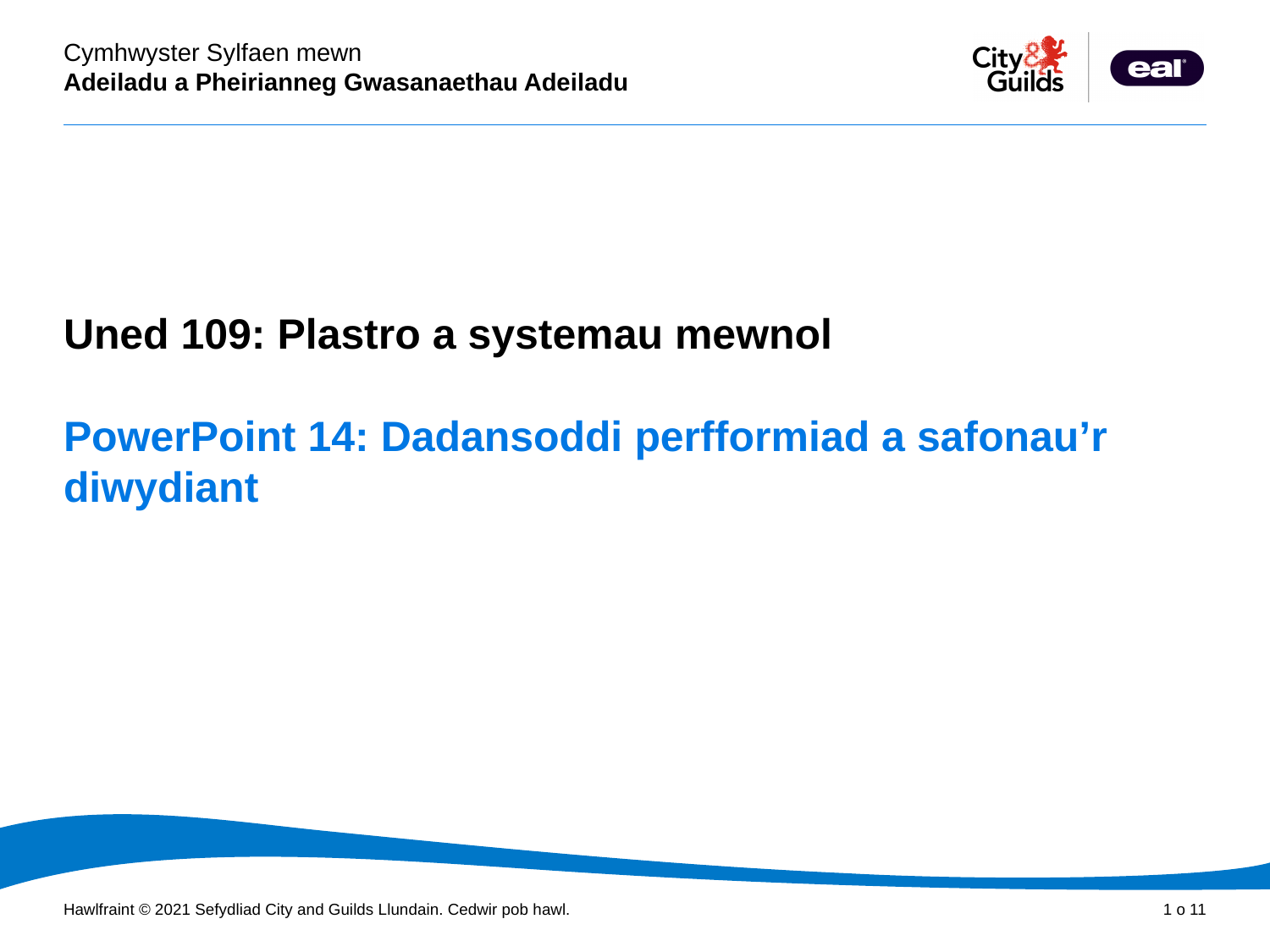

Cyflwyniad PowerPoint
Uned 109: Plastro a systemau mewnol
# PowerPoint 14: Dadansoddi perfformiad a safonau’r diwydiant